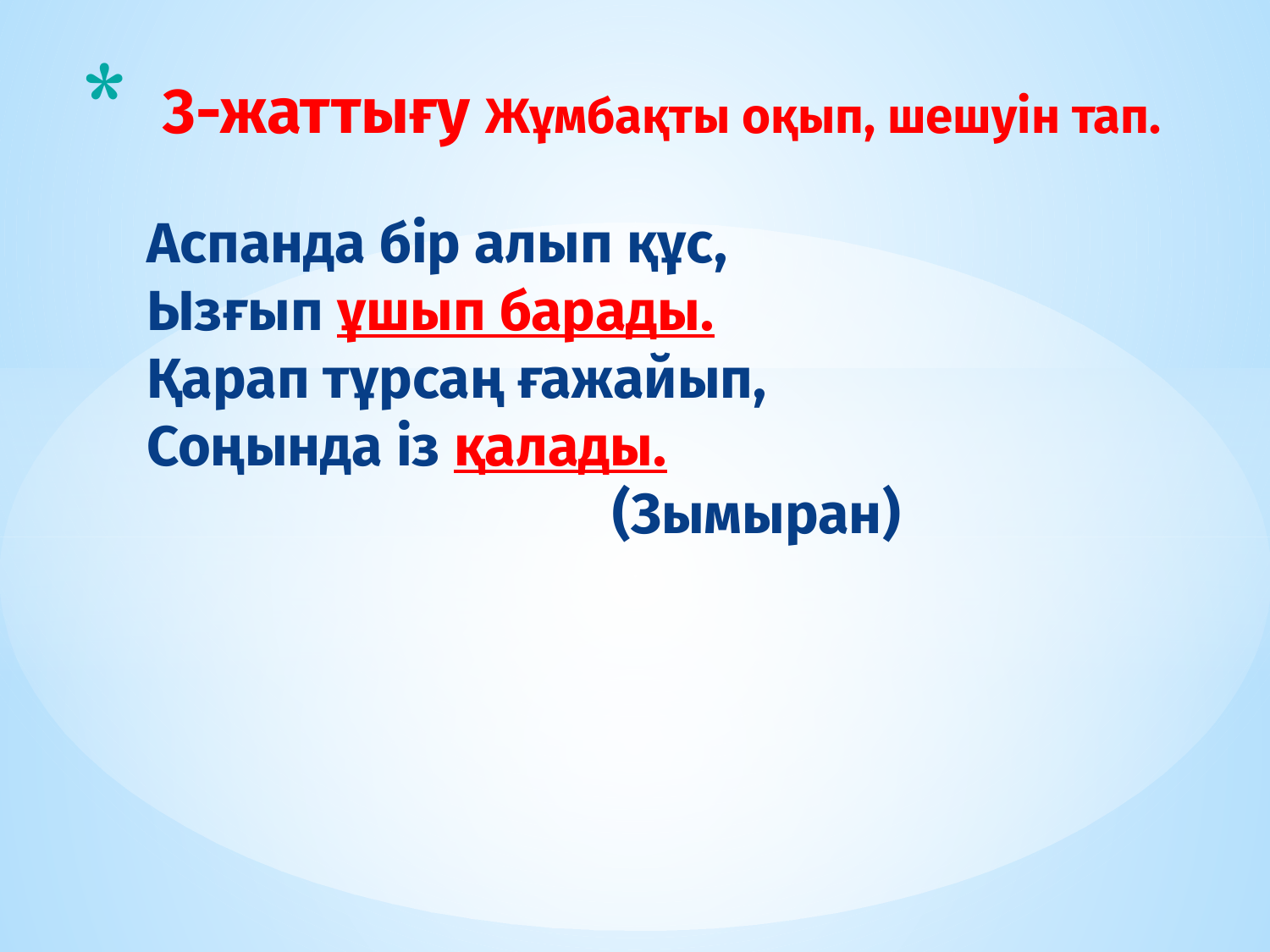

# 3-жаттығу Жұмбақты оқып, шешуін тап. Аспанда бір алып құс, Ызғып ұшып барады. Қарап тұрсаң ғажайып, Соңында із қалады. (Зымыран)